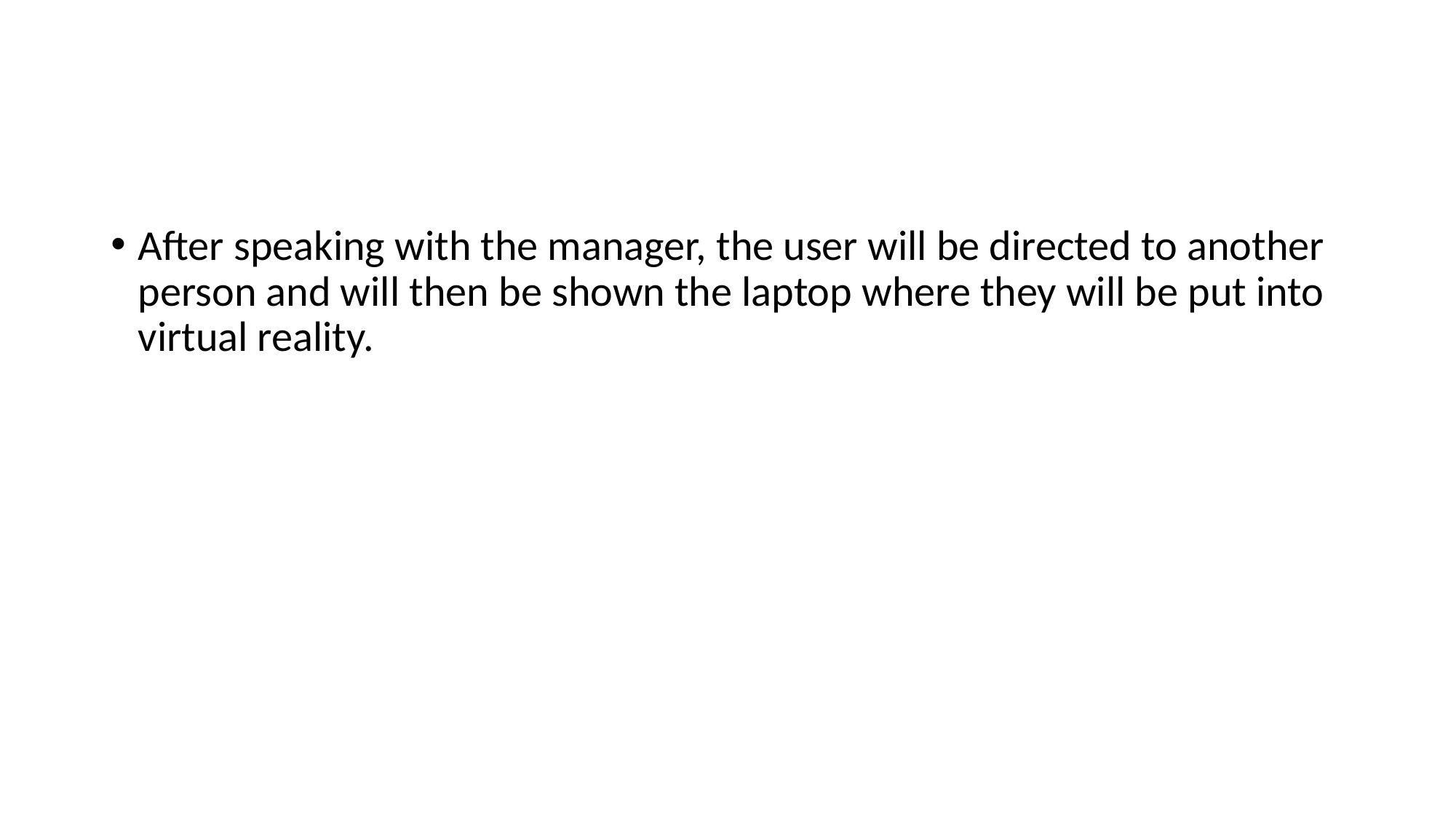

After speaking with the manager, the user will be directed to another person and will then be shown the laptop where they will be put into virtual reality.